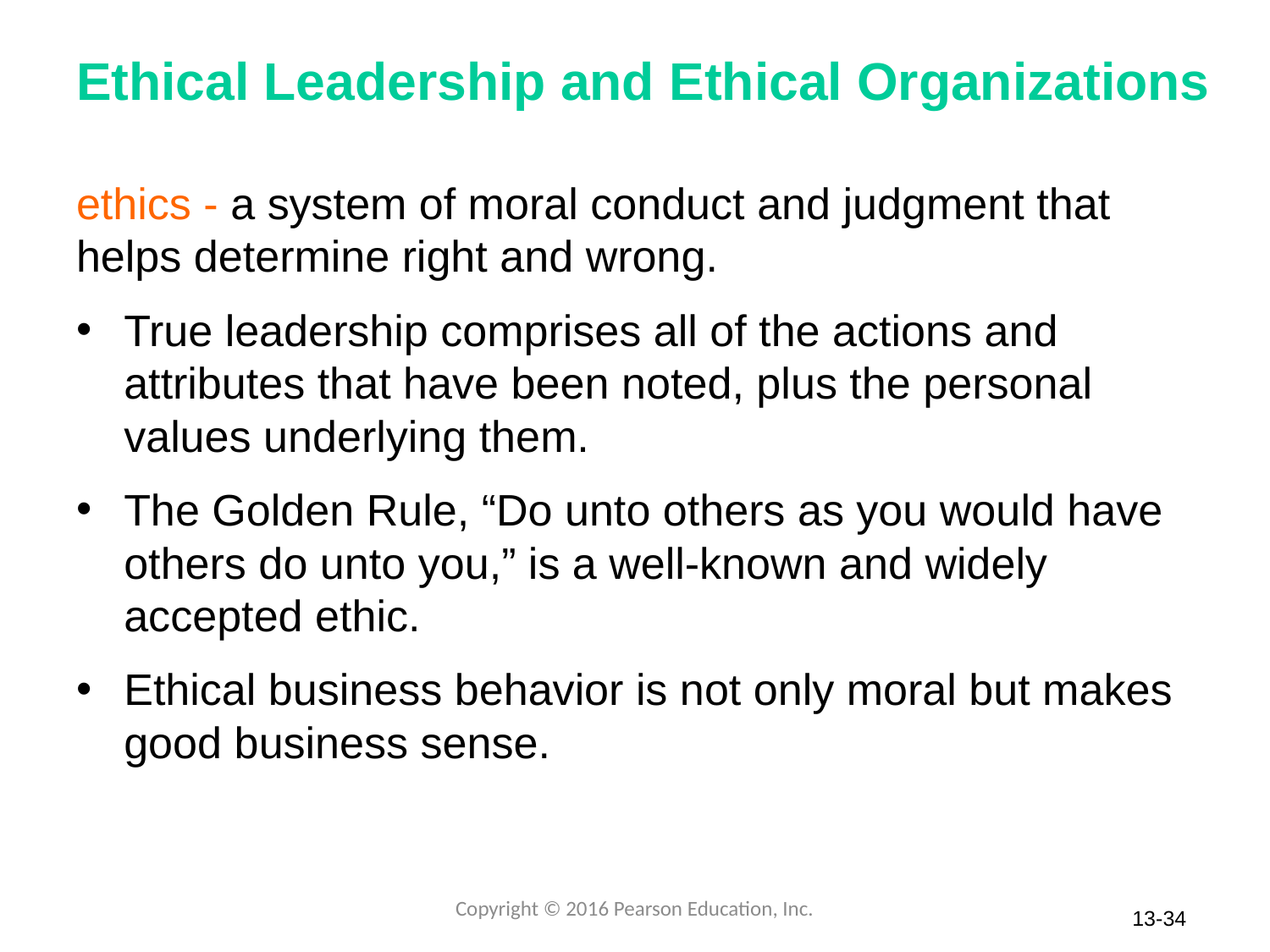

# Ethical Leadership and Ethical Organizations
ethics - a system of moral conduct and judgment that helps determine right and wrong.

True leadership comprises all of the actions and attributes that have been noted, plus the personal values underlying them.

The Golden Rule, “Do unto others as you would have others do unto you,” is a well-known and widely accepted ethic.

Ethical business behavior is not only moral but makes good business sense.

Copyright © 2016 Pearson Education, Inc.